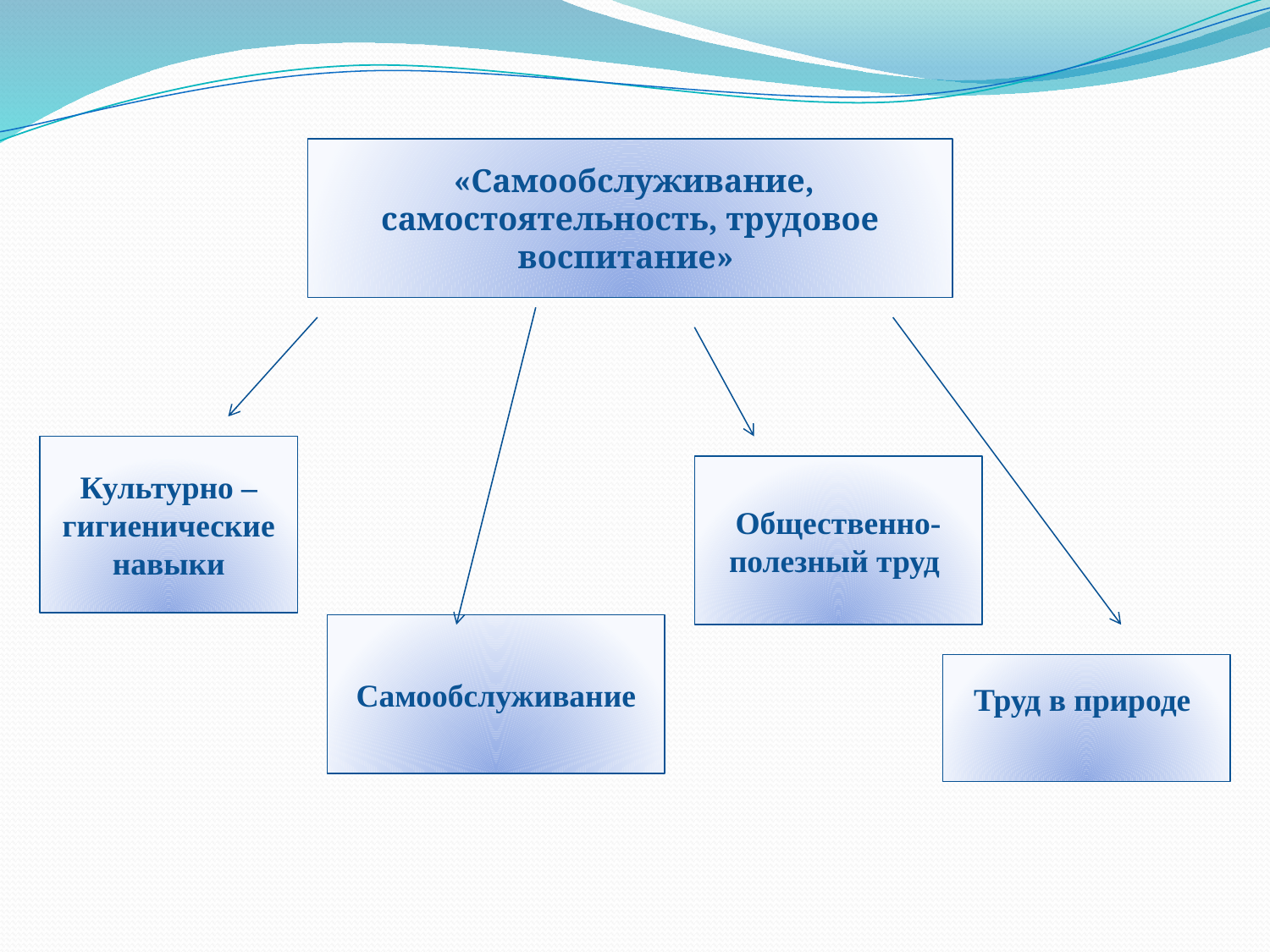

«Самообслуживание, самостоятельность, трудовое воспитание»
Культурно – гигиенические навыки
Общественно-полезный труд
Самообслуживание
Труд в природе